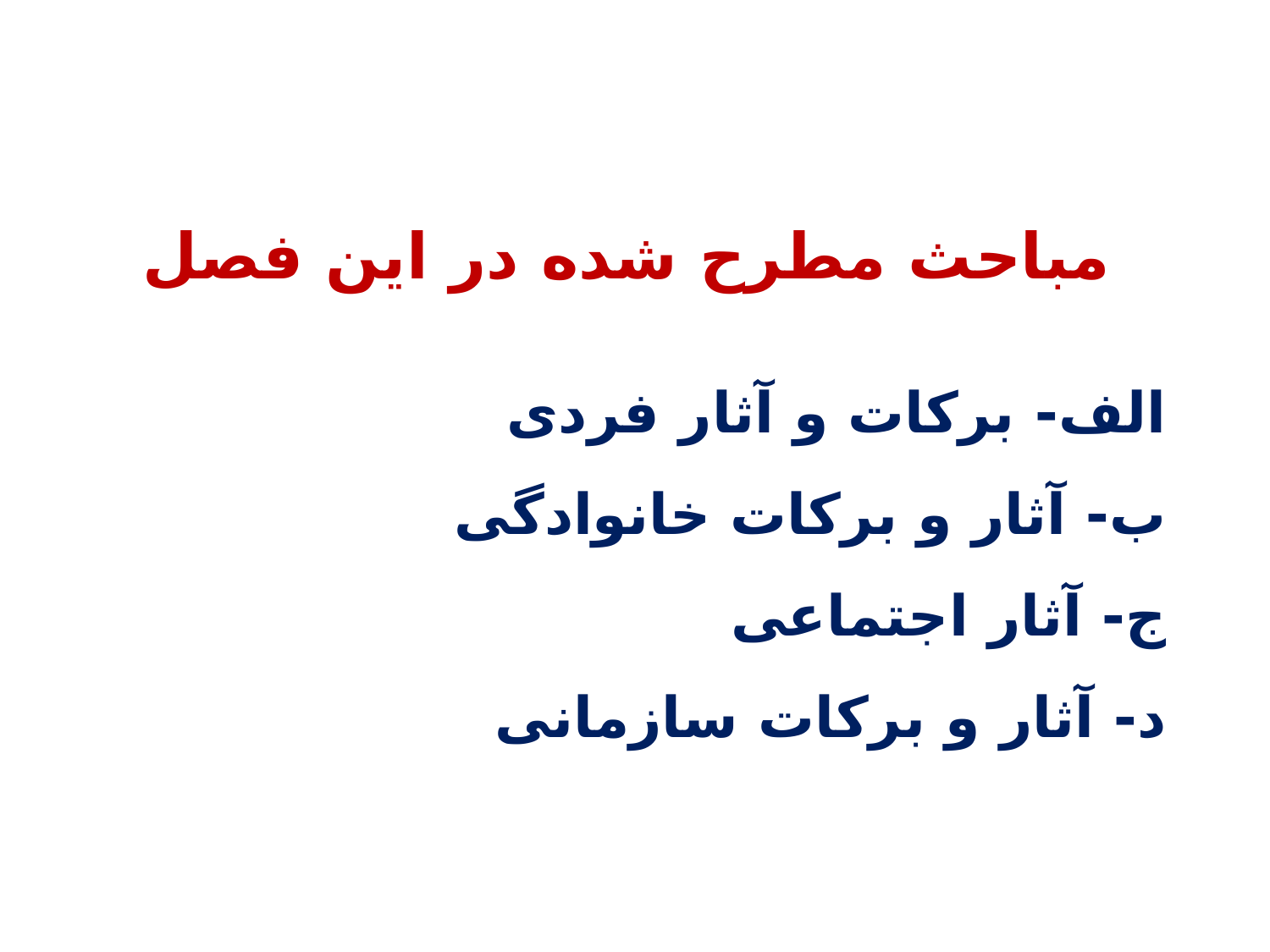

مباحث مطرح شده در این فصل

الف- برکات و آثار فردی
ب- آثار و برکات خانوادگی
ج- آثار اجتماعی
د- آثار و برکات سازمانی